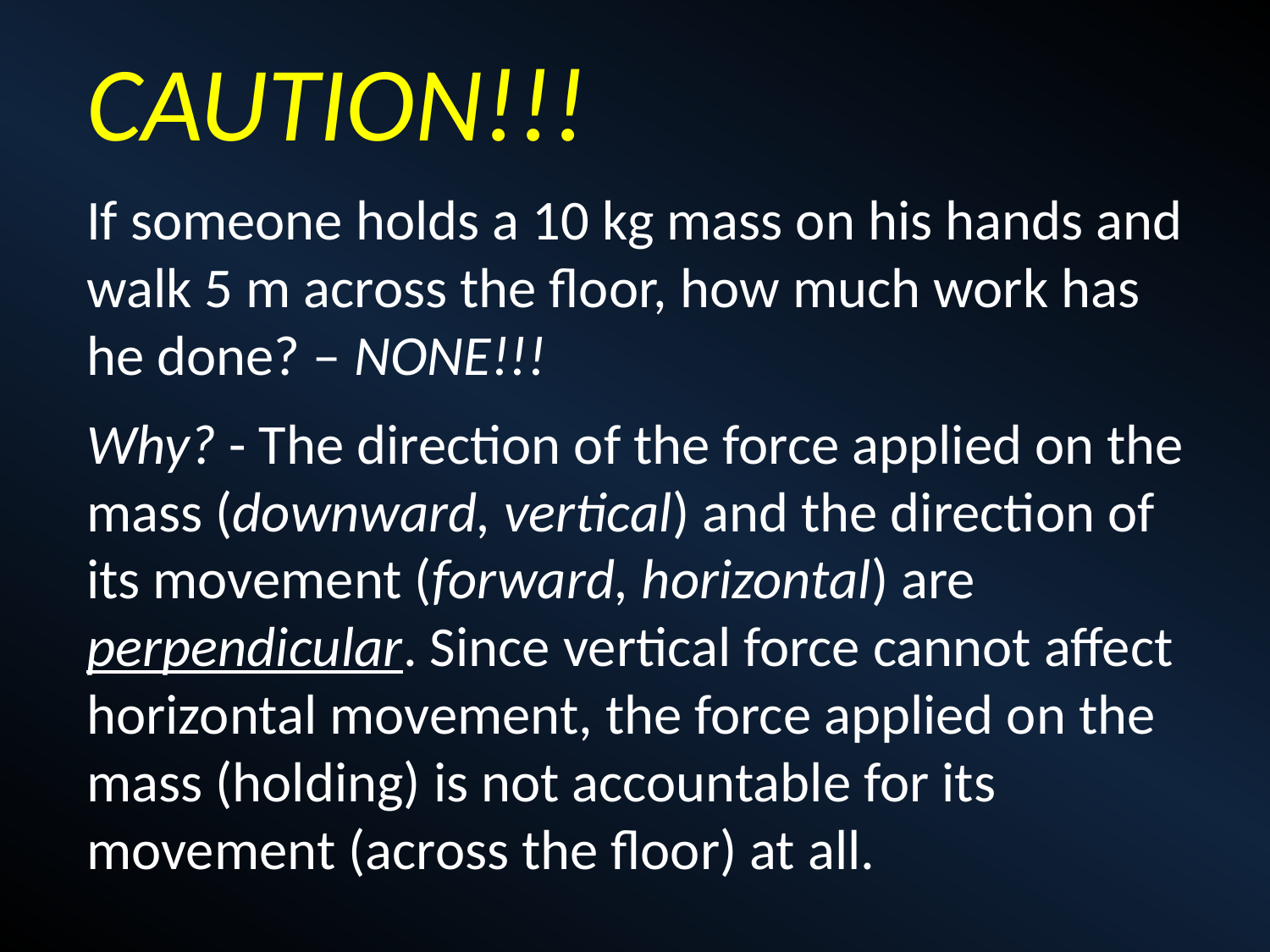

CAUTION!!!
If someone holds a 10 kg mass on his hands and walk 5 m across the floor, how much work has he done? – NONE!!!
Why? - The direction of the force applied on the mass (downward, vertical) and the direction of its movement (forward, horizontal) are perpendicular. Since vertical force cannot affect horizontal movement, the force applied on the mass (holding) is not accountable for its movement (across the floor) at all.